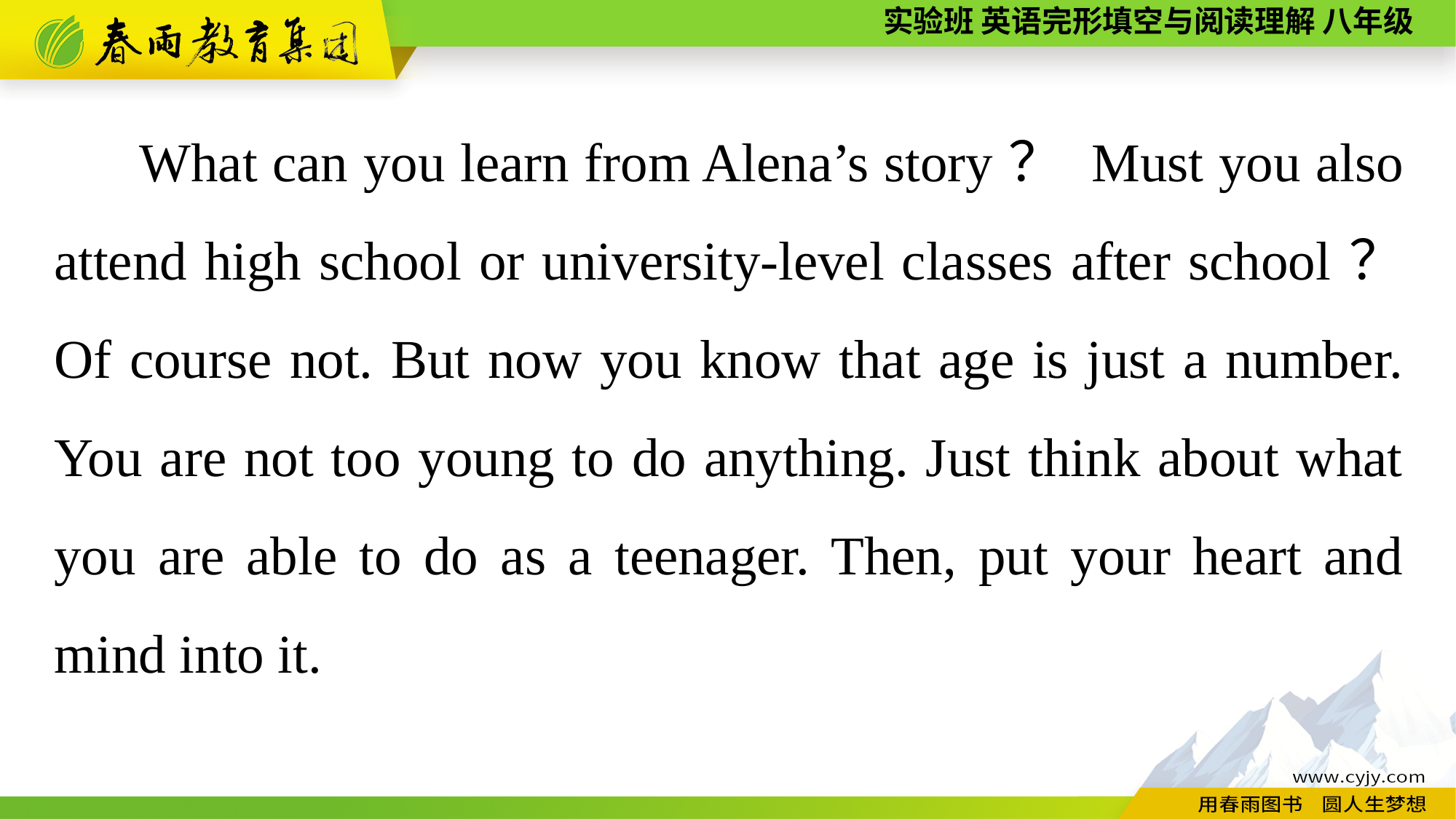

What can you learn from Alena’s story？ Must you also attend high school or university-level classes after school？ Of course not. But now you know that age is just a number. You are not too young to do anything. Just think about what you are able to do as a teenager. Then, put your heart and mind into it.